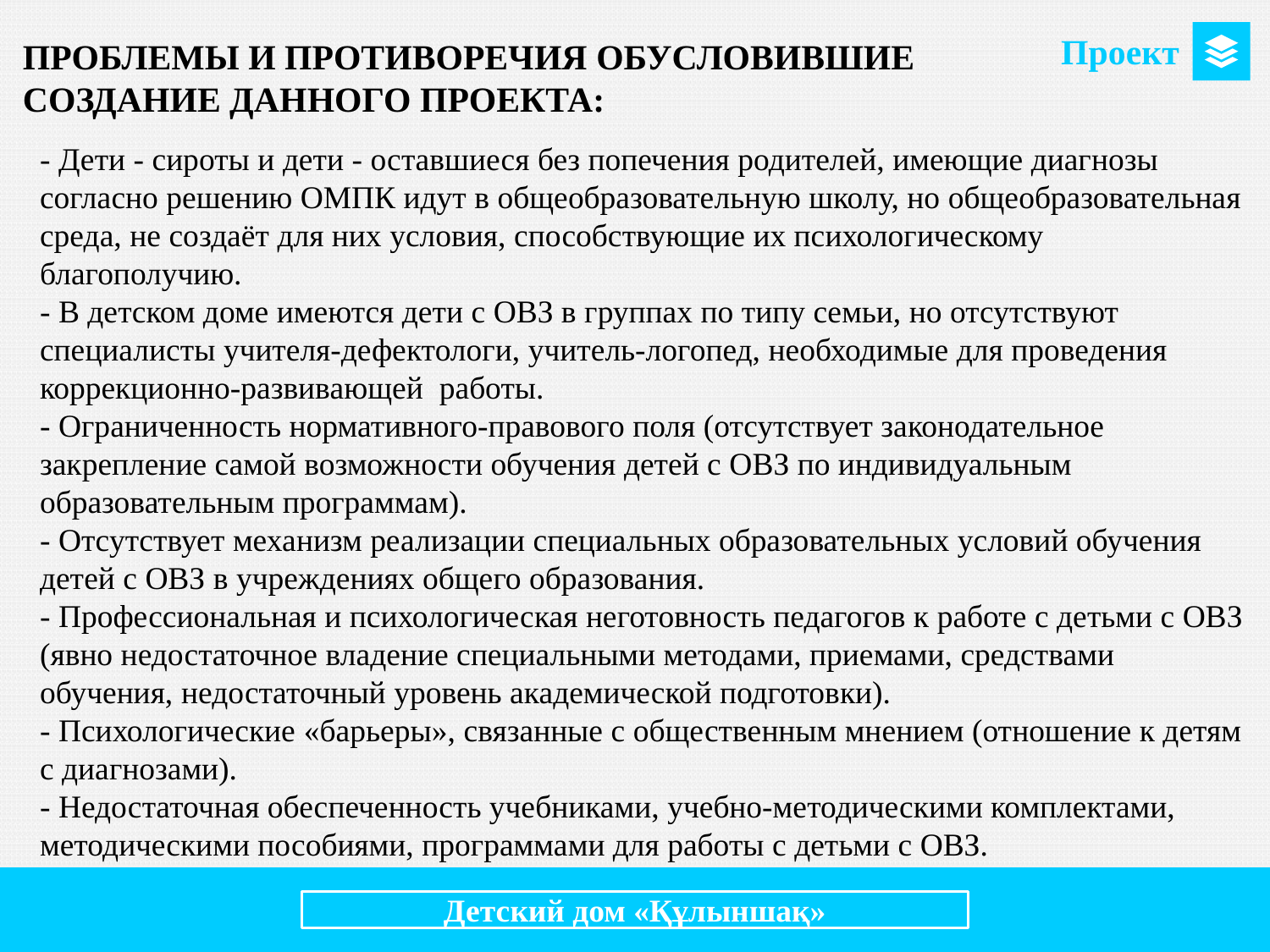

Проект
ПРОБЛЕМЫ И ПРОТИВОРЕЧИЯ ОБУСЛОВИВШИЕ СОЗДАНИЕ ДАННОГО ПРОЕКТА:
- Дети - сироты и дети - оставшиеся без попечения родителей, имеющие диагнозы согласно решению ОМПК идут в общеобразовательную школу, но общеобразовательная среда, не создаёт для них условия, способствующие их психологическому благополучию.
- В детском доме имеются дети с ОВЗ в группах по типу семьи, но отсутствуют специалисты учителя-дефектологи, учитель-логопед, необходимые для проведения коррекционно-развивающей  работы.
- Ограниченность нормативного-правового поля (отсутствует законодательное закрепление самой возможности обучения детей с ОВЗ по индивидуальным образовательным программам).
- Отсутствует механизм реализации специальных образовательных условий обучения детей с ОВЗ в учреждениях общего образования.
- Профессиональная и психологическая неготовность педагогов к работе с детьми с ОВЗ (явно недостаточное владение специальными методами, приемами, средствами обучения, недостаточный уровень академической подготовки).
- Психологические «барьеры», связанные с общественным мнением (отношение к детям с диагнозами).
- Недостаточная обеспеченность учебниками, учебно-методическими комплектами, методическими пособиями, программами для работы с детьми с ОВЗ.
Детский дом «Құлыншақ»